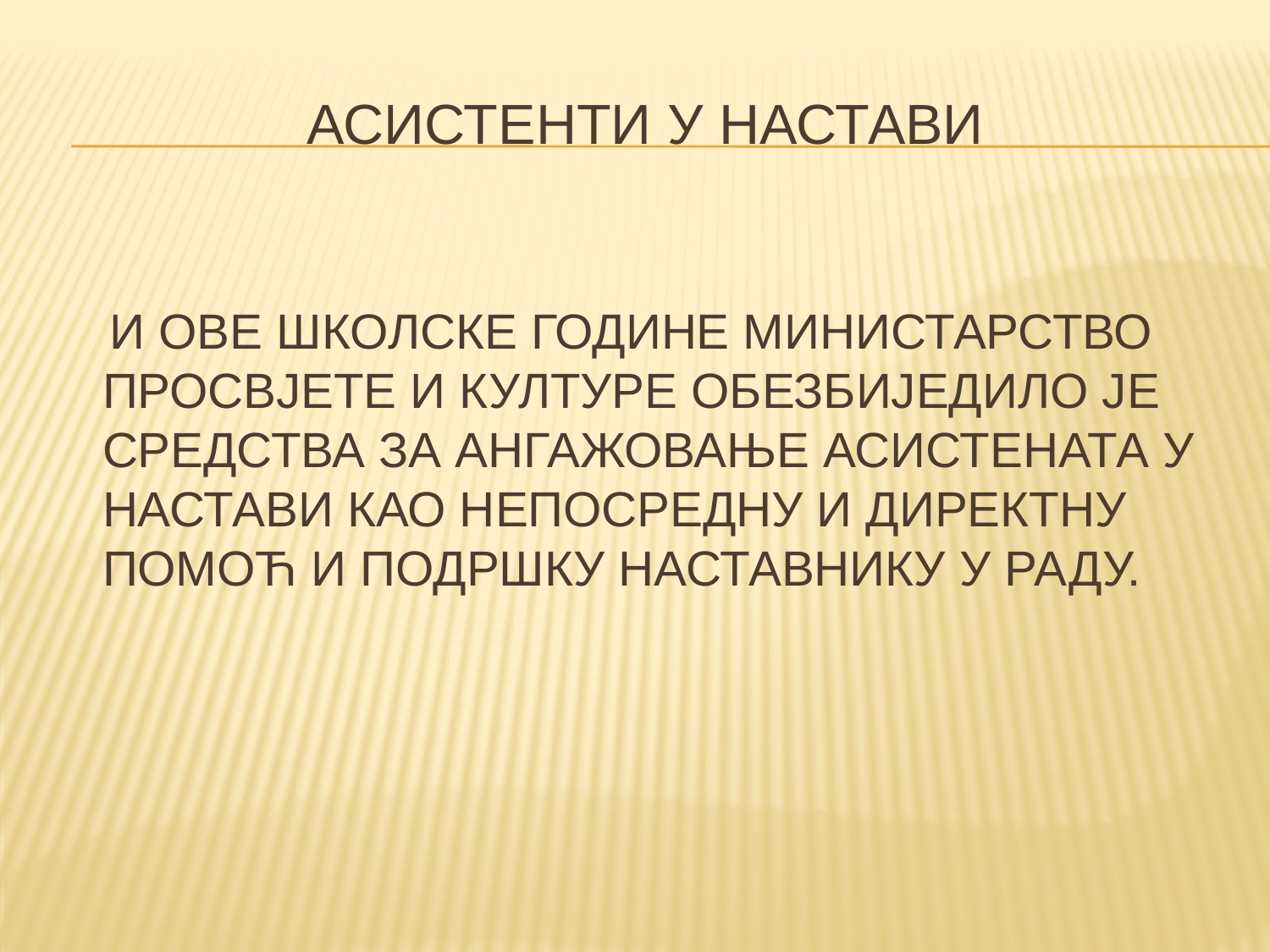

# АСИСТЕНТИ У НАСТАВИ

    И ОВЕ ШКОЛСКЕ ГОДИНЕ МИНИСТАРСТВО ПРОСВЈЕТЕ И КУЛТУРЕ ОБЕЗБИЈЕДИЛО ЈЕ СРЕДСТВА ЗА АНГАЖОВАЊЕ АСИСТЕНАТА У НАСТАВИ КАО НЕПОСРЕДНУ И ДИРЕКТНУ ПОМОЋ И ПОДРШКУ НАСТАВНИКУ У РАДУ.